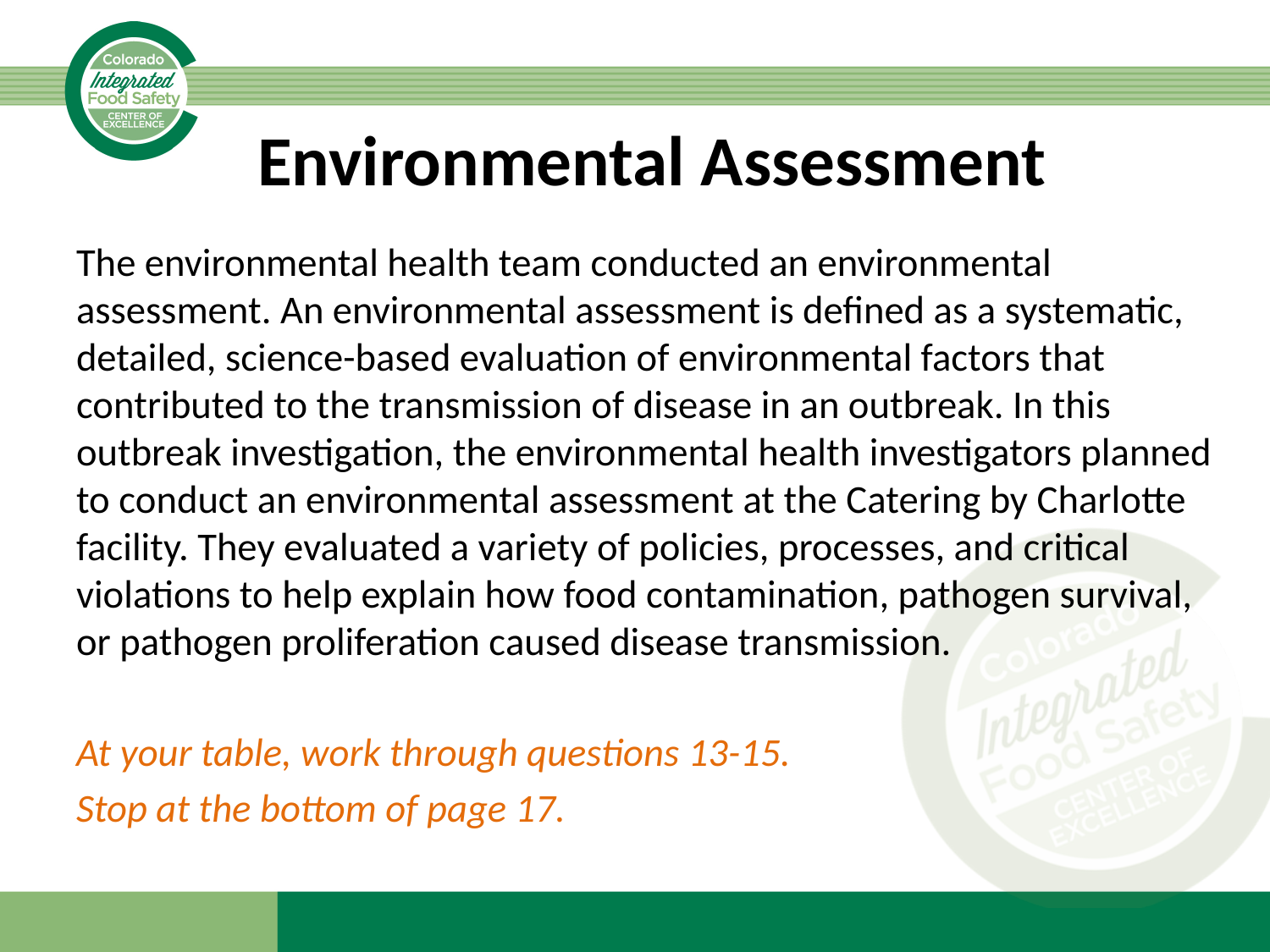

# Environmental Assessment
The environmental health team conducted an environmental assessment. An environmental assessment is defined as a systematic, detailed, science-based evaluation of environmental factors that contributed to the transmission of disease in an outbreak. In this outbreak investigation, the environmental health investigators planned to conduct an environmental assessment at the Catering by Charlotte facility. They evaluated a variety of policies, processes, and critical violations to help explain how food contamination, pathogen survival, or pathogen proliferation caused disease transmission.

At your table, work through questions 13-15.
Stop at the bottom of page 17.